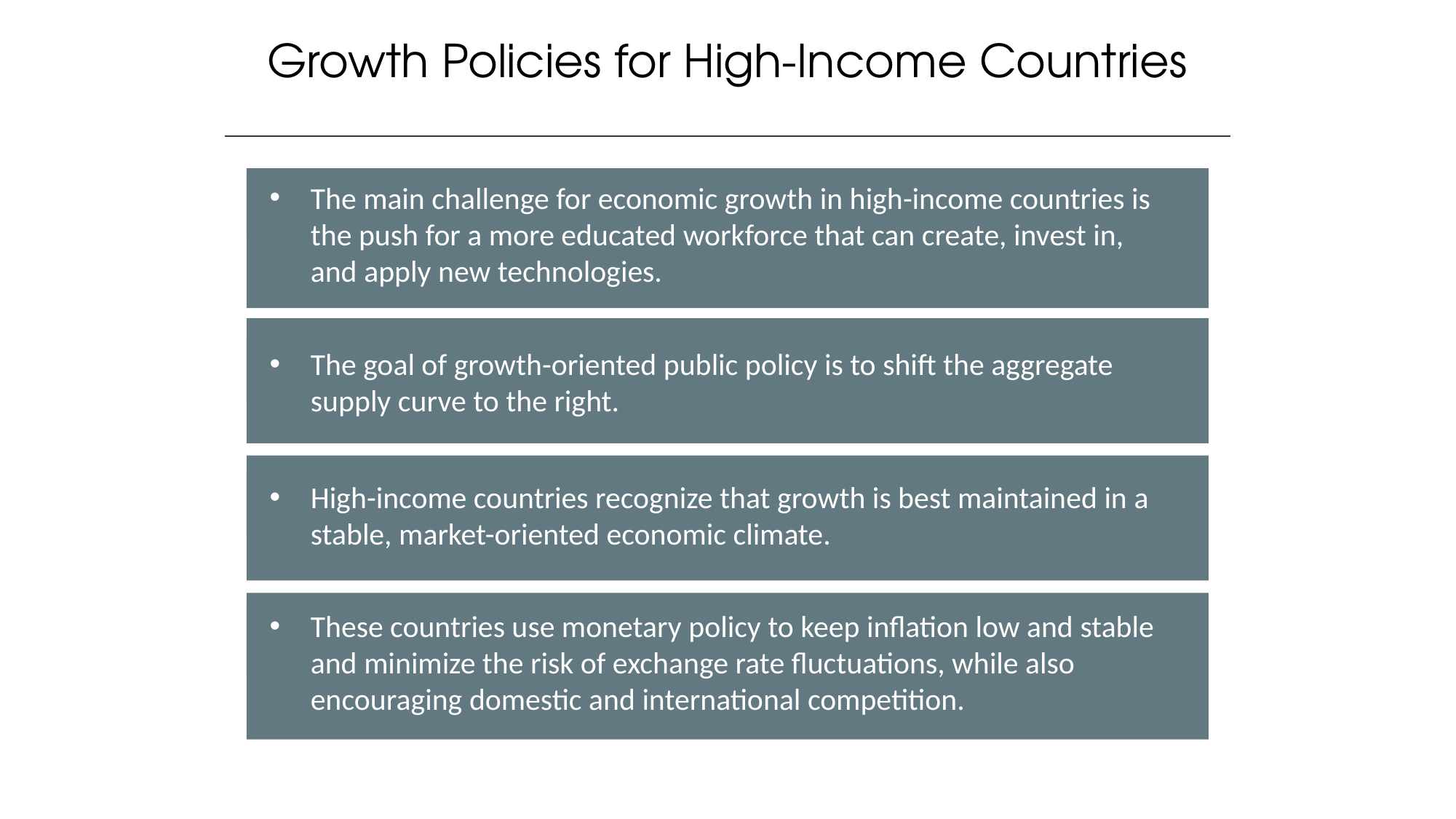

Growth Policies for High-Income Countries
HAWKES LEARNING

The main challenge for economic growth in high-income countries is the push for a more educated workforce that can create, invest in, and apply new technologies.

The goal of growth-oriented public policy is to shift the aggregate supply curve to the right.

High-income countries recognize that growth is best maintained in a stable, market-oriented economic climate.
The CPI is subject to two types of bias: substitution bias and quality/new goods bias.

These countries use monetary policy to keep inflation low and stable and minimize the risk of exchange rate fluctuations, while also encouraging domestic and international competition.
Both substitution bias and quality/new goods bias tend to overstate the negative impact of inflation on consumers.